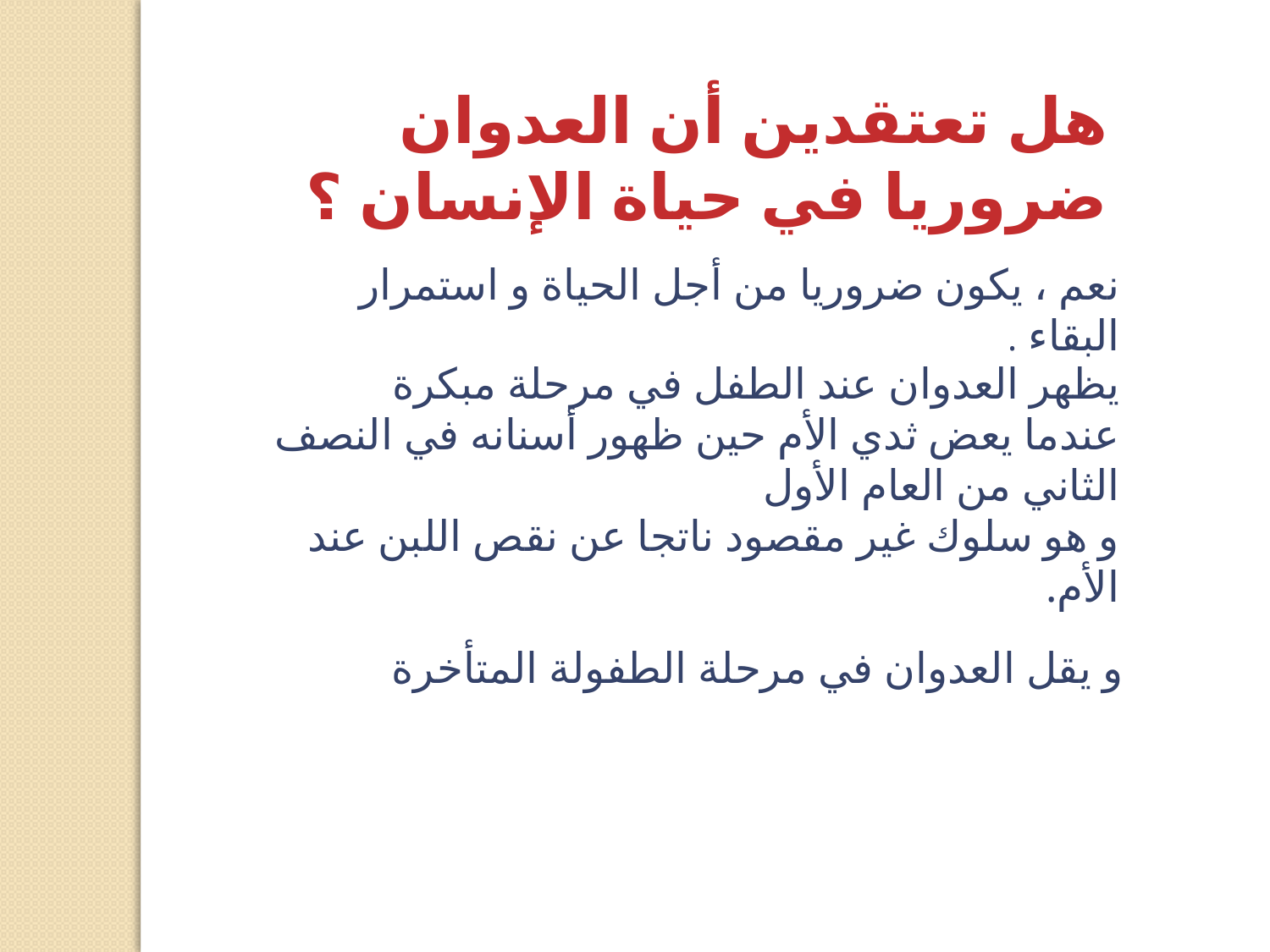

هل تعتقدين أن العدوان ضروريا في حياة الإنسان ؟
نعم ، يكون ضروريا من أجل الحياة و استمرار البقاء .
يظهر العدوان عند الطفل في مرحلة مبكرة
عندما يعض ثدي الأم حين ظهور أسنانه في النصف الثاني من العام الأول
و هو سلوك غير مقصود ناتجا عن نقص اللبن عند الأم.

و يقل العدوان في مرحلة الطفولة المتأخرة